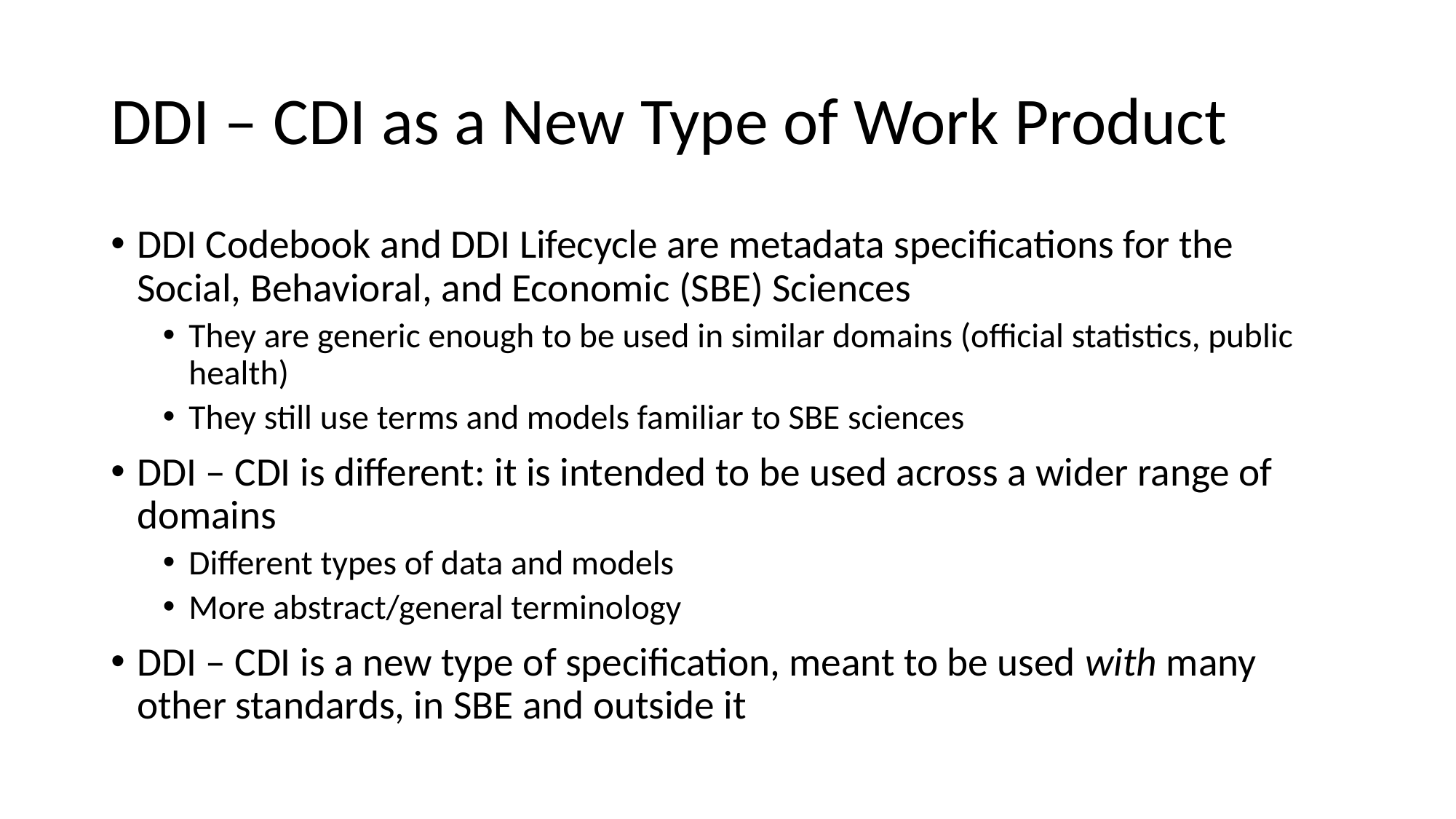

# DDI – CDI as a New Type of Work Product
DDI Codebook and DDI Lifecycle are metadata specifications for the Social, Behavioral, and Economic (SBE) Sciences
They are generic enough to be used in similar domains (official statistics, public health)
They still use terms and models familiar to SBE sciences
DDI – CDI is different: it is intended to be used across a wider range of domains
Different types of data and models
More abstract/general terminology
DDI – CDI is a new type of specification, meant to be used with many other standards, in SBE and outside it